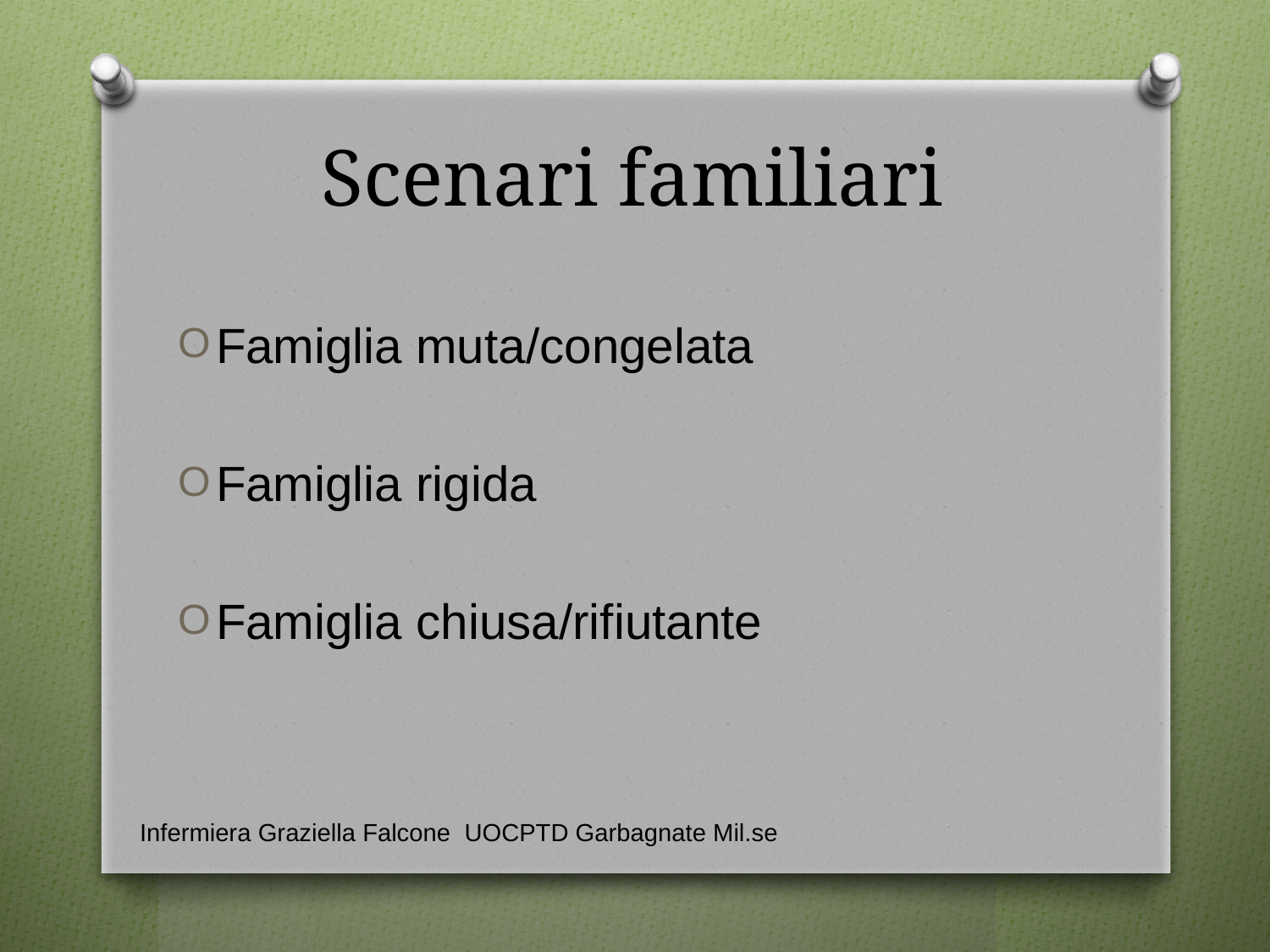

# Scenari familiari
Famiglia muta/congelata

Famiglia rigida

Famiglia chiusa/rifiutante

Infermiera Graziella Falcone  UOCPTD Garbagnate Mil.se